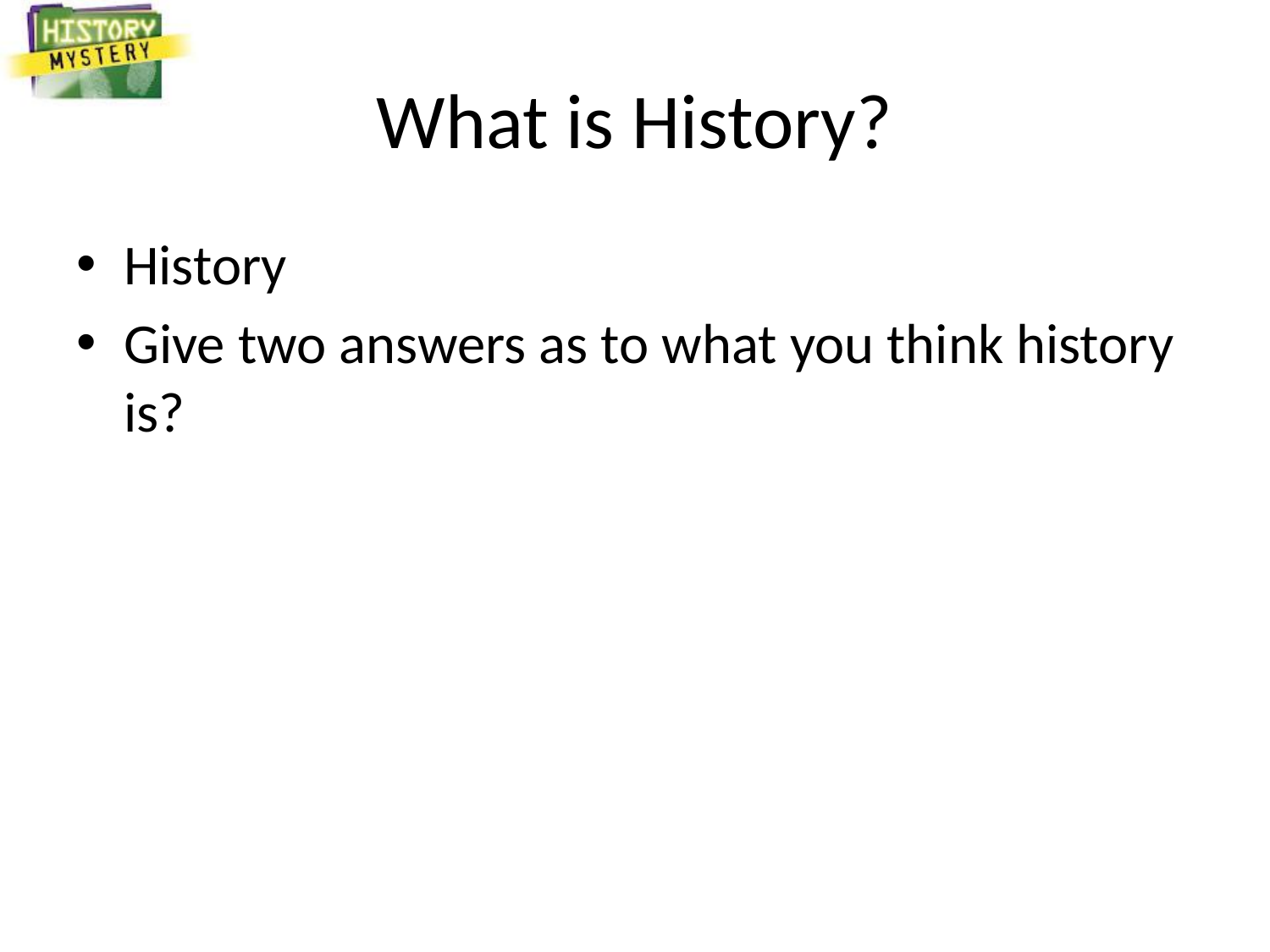

# What is History?
History
Give two answers as to what you think history is?